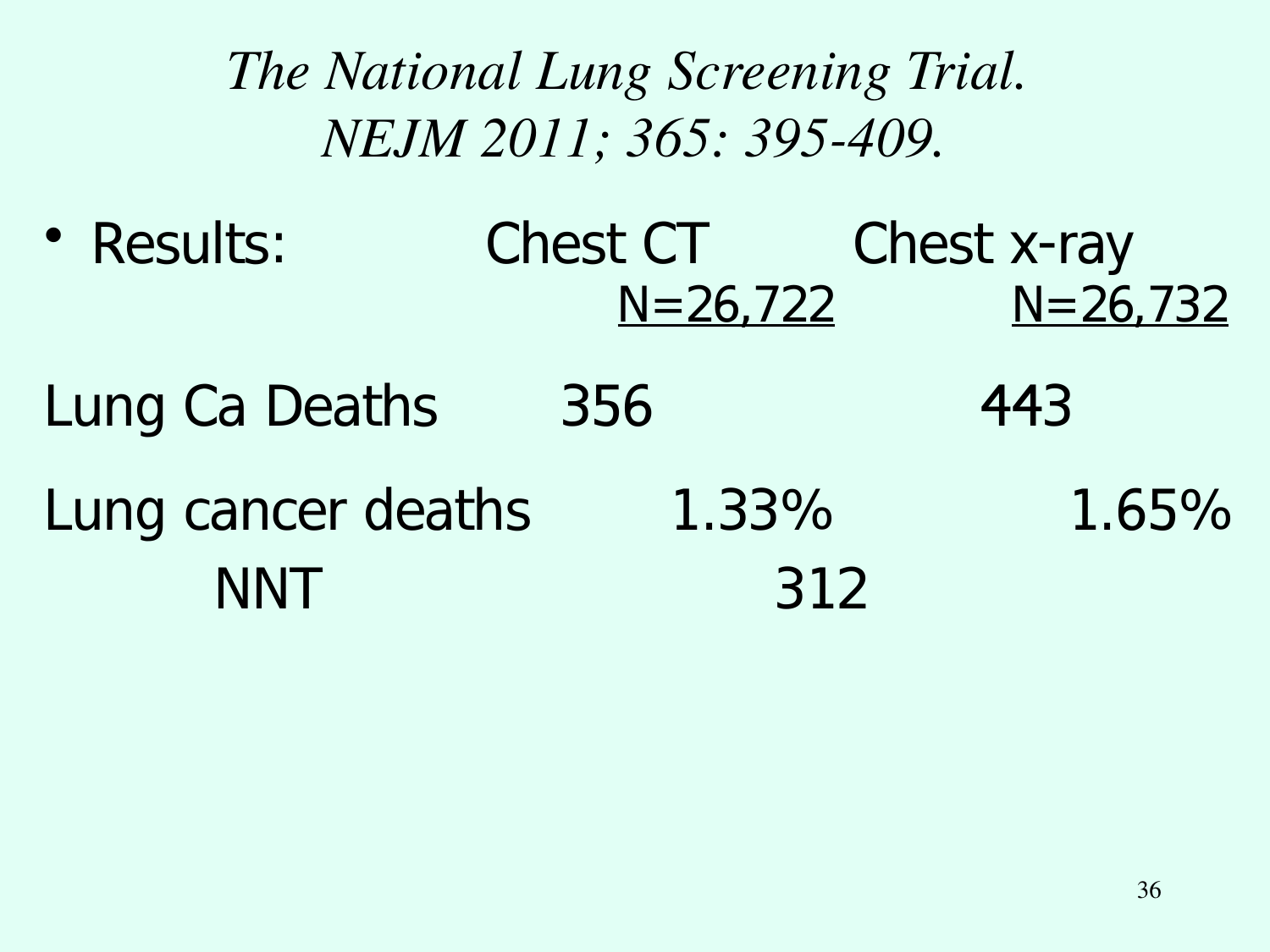

# The National Lung Screening Trial. NEJM 2011; 365: 395-409.
Results: 	        Chest CT		Chest x-ray
					 N=26,722		  N=26,732

Lung Ca Deaths	     356			443

Lung cancer deaths	    1.33%		     1.65%
	       NNT			          312

36